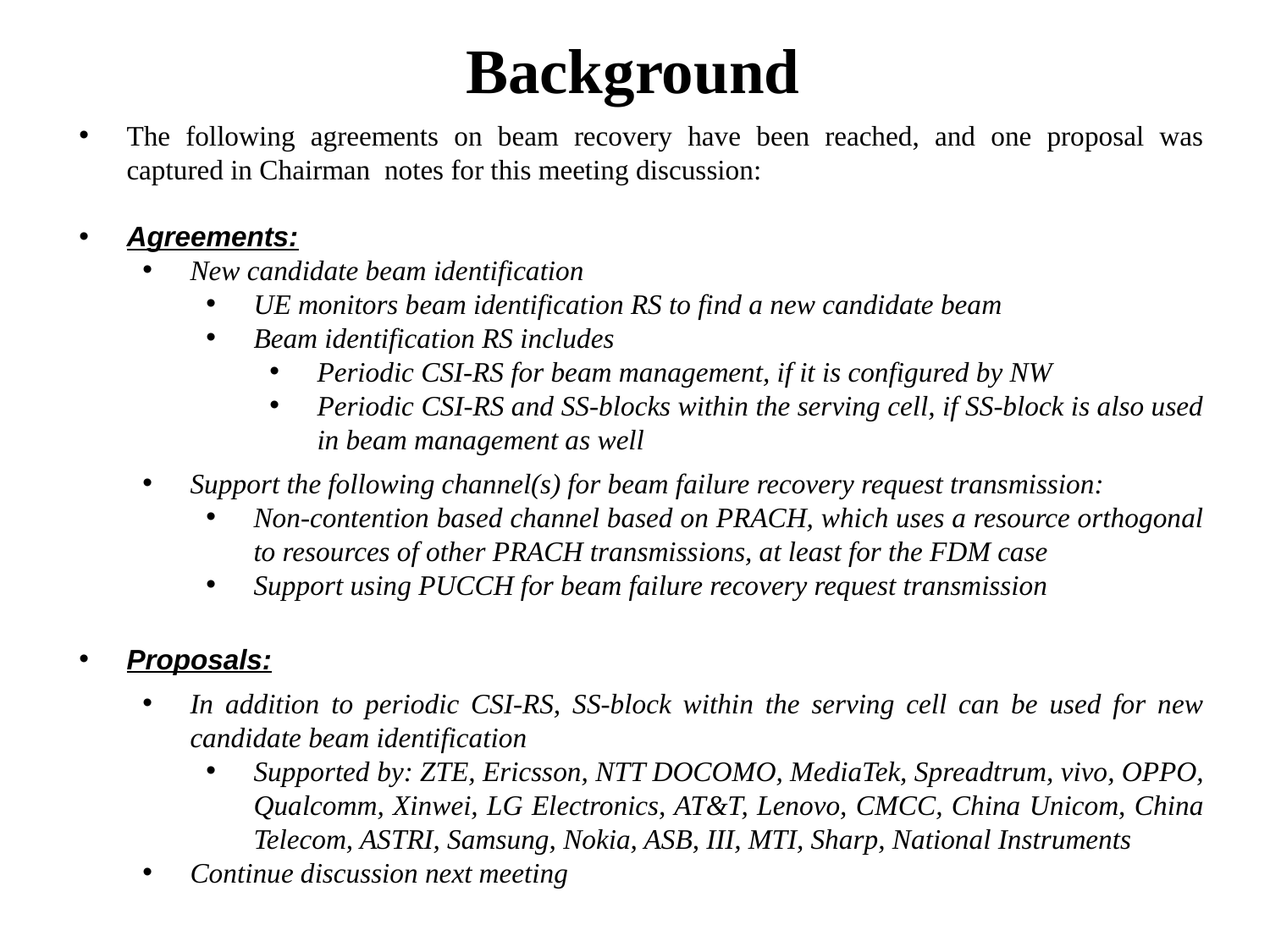

# Background
The following agreements on beam recovery have been reached, and one proposal was captured in Chairman  notes for this meeting discussion:

Agreements:
New candidate beam identification
UE monitors beam identification RS to find a new candidate beam
Beam identification RS includes
Periodic CSI-RS for beam management, if it is configured by NW
Periodic CSI-RS and SS-blocks within the serving cell, if SS-block is also used in beam management as well

Support the following channel(s) for beam failure recovery request transmission:
Non-contention based channel based on PRACH, which uses a resource orthogonal to resources of other PRACH transmissions, at least for the FDM case
Support using PUCCH for beam failure recovery request transmission

Proposals:
In addition to periodic CSI-RS, SS-block within the serving cell can be used for new candidate beam identification
Supported by: ZTE, Ericsson, NTT DOCOMO, MediaTek, Spreadtrum, vivo, OPPO, Qualcomm, Xinwei, LG Electronics, AT&T, Lenovo, CMCC, China Unicom, China Telecom, ASTRI, Samsung, Nokia, ASB, III, MTI, Sharp, National Instruments
Continue discussion next meeting

-